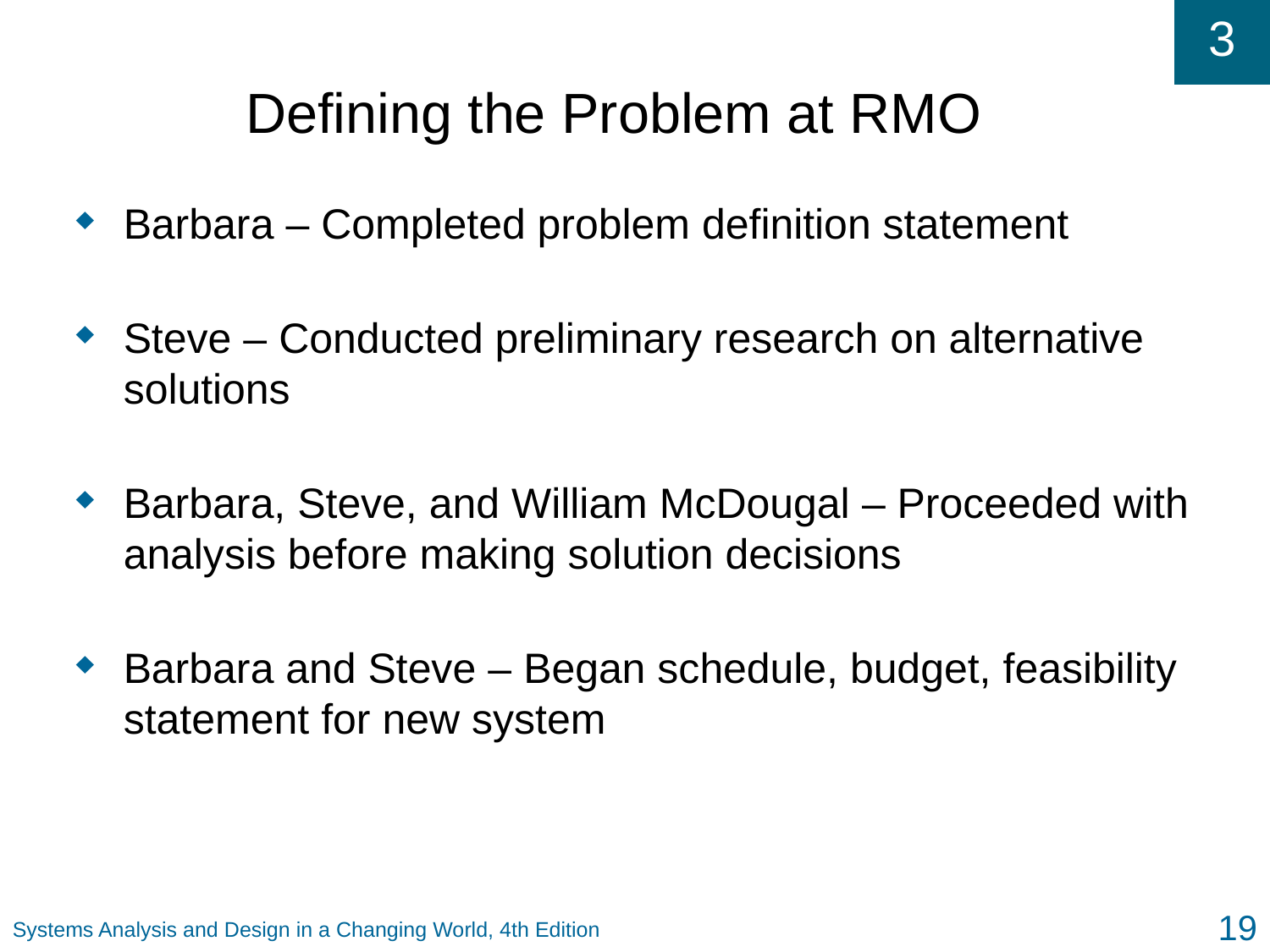

# Defining the Problem at RMO
Barbara – Completed problem definition statement
Steve – Conducted preliminary research on alternative solutions
Barbara, Steve, and William McDougal – Proceeded with analysis before making solution decisions
Barbara and Steve – Began schedule, budget, feasibility statement for new system
19
Systems Analysis and Design in a Changing World, 4th Edition